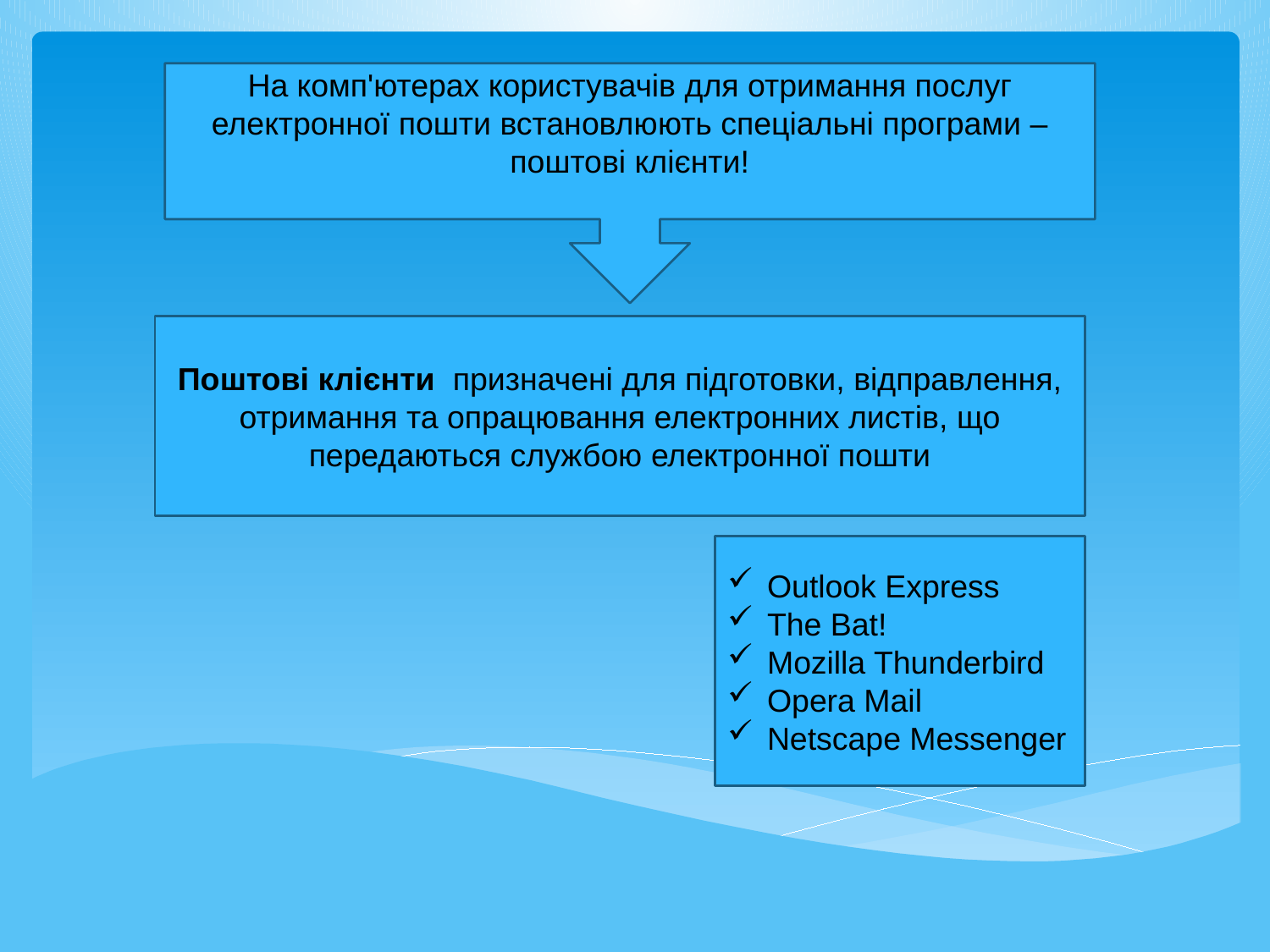

На комп'ютерах користувачів для отримання послуг електронної пошти встановлюють спеціальні програми – поштові клієнти!

Поштові клієнти  призначені для підготовки, відправлення, отримання та опрацювання електронних листів, що передаються службою електронної пошти
Outlook Express
The Bat!
Mozilla Thunderbird
Opera Mail
Netscape Messenger